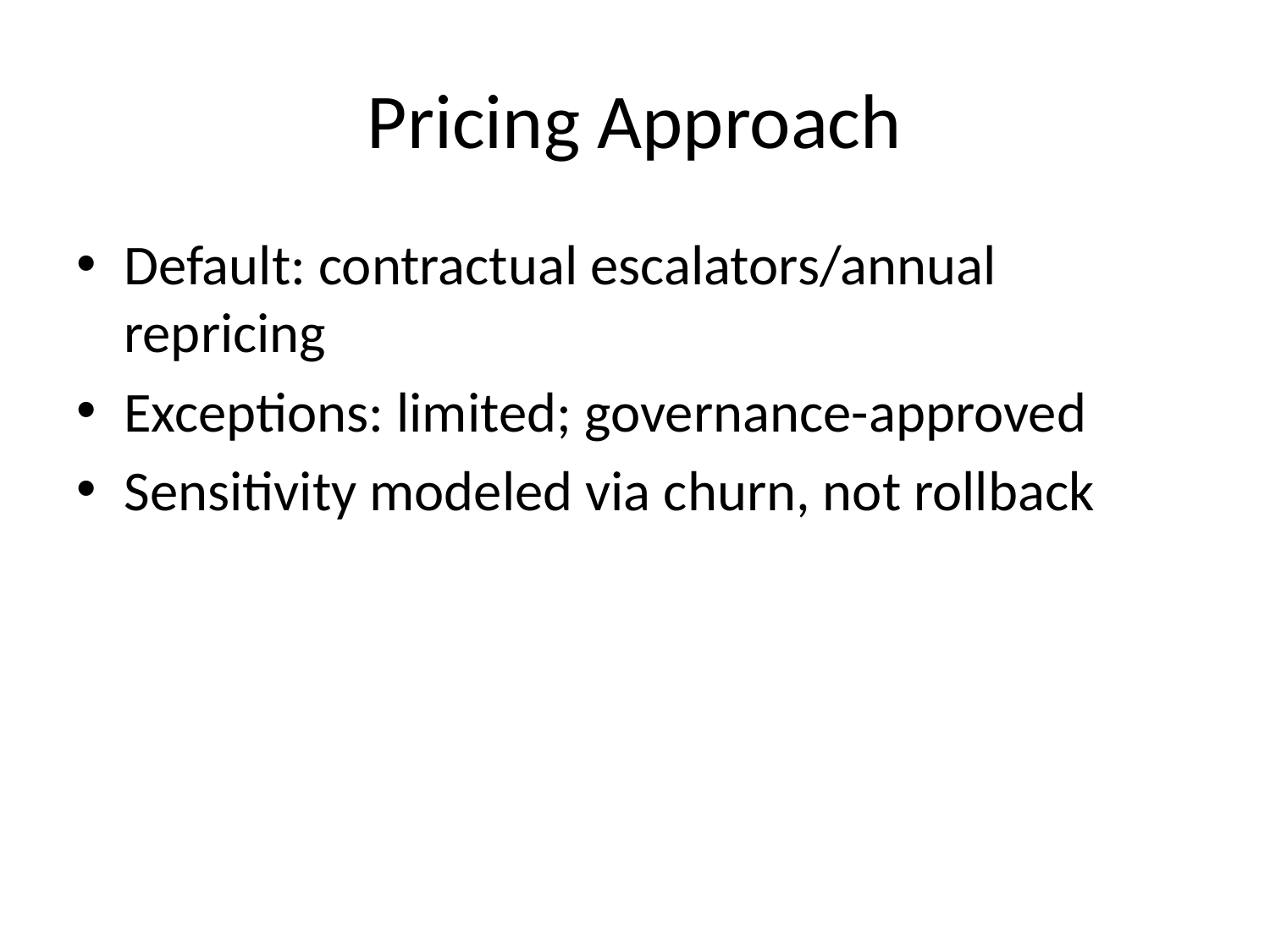

# Pricing Approach
Default: contractual escalators/annual repricing
Exceptions: limited; governance-approved
Sensitivity modeled via churn, not rollback